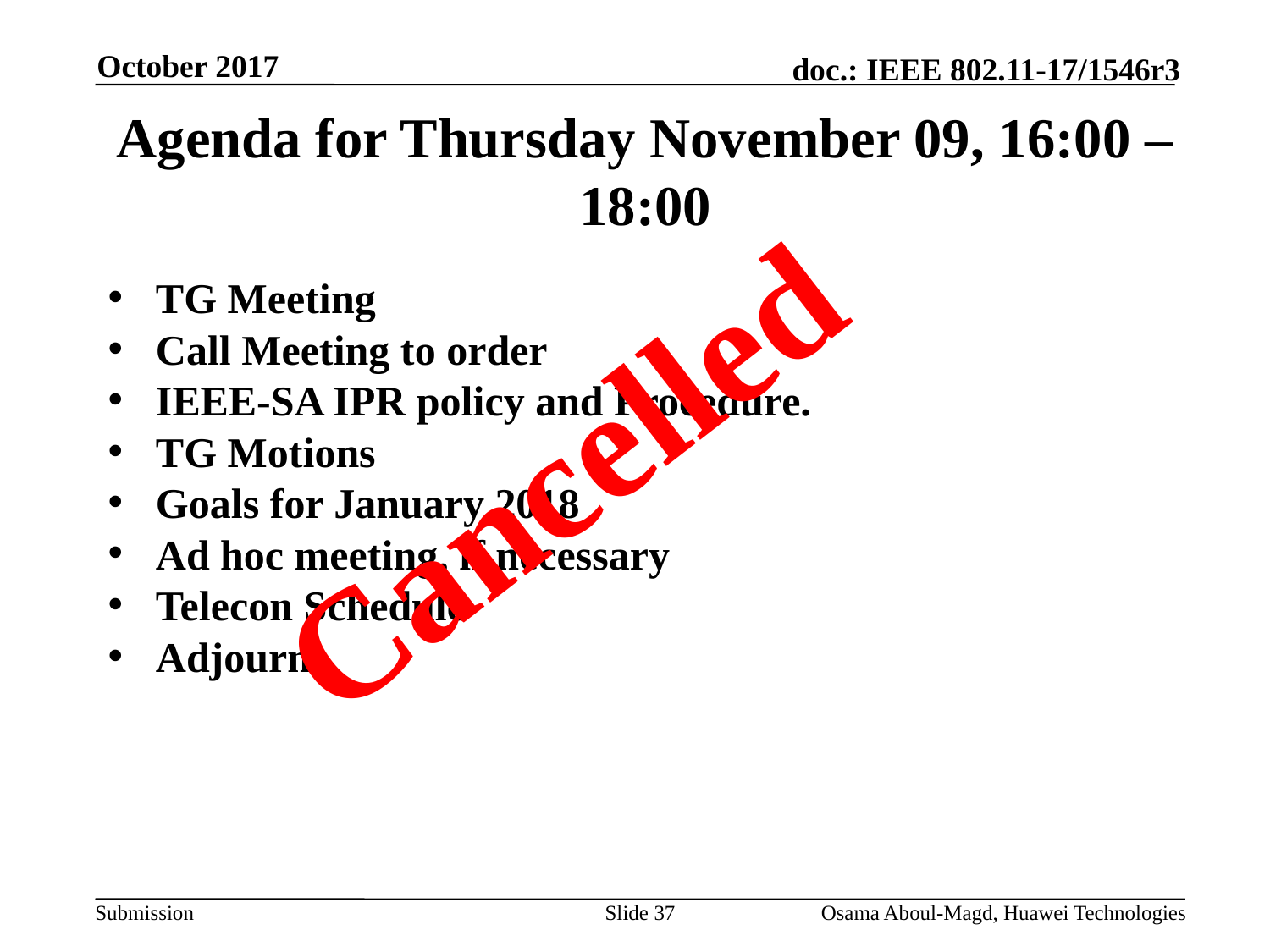

October 2017
# Agenda for Thursday November 09, 16:00 – 18:00
TG Meeting
Call Meeting to order
IEEE-SA IPR policy and Procedure.
TG Motions
Goals for January 2018
Ad hoc meeting, if necessary
Telecon Schedule
Adjourn

Cancelled
Slide 37
Osama Aboul-Magd, Huawei Technologies